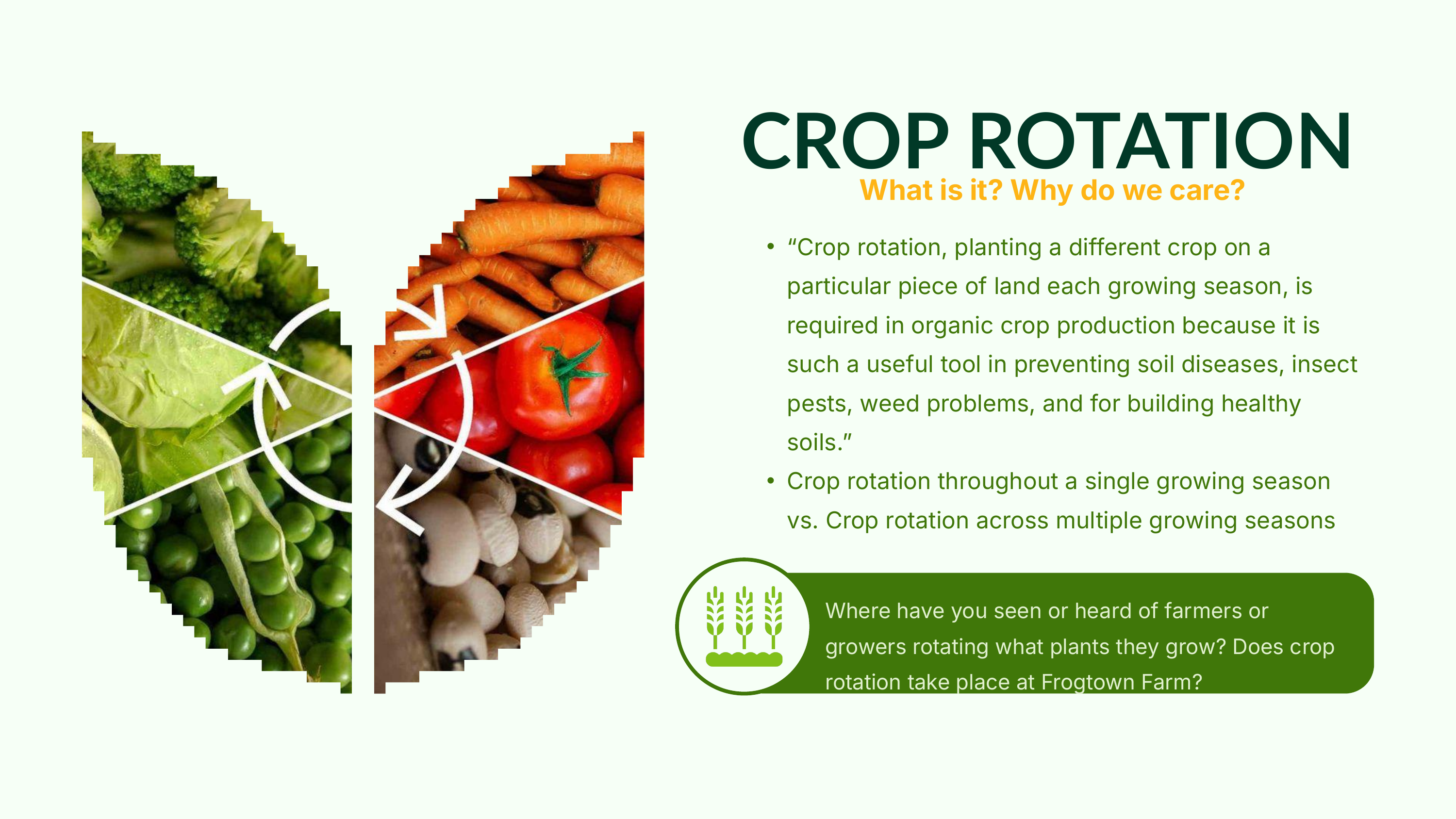

CROP ROTATION

What is it? Why do we care?
“Crop rotation, planting a different crop on a particular piece of land each growing season, is required in organic crop production because it is such a useful tool in preventing soil diseases, insect pests, weed problems, and for building healthy soils.”
Crop rotation throughout a single growing season vs. Crop rotation across multiple growing seasons

Where have you seen or heard of farmers or growers rotating what plants they grow? Does crop rotation take place at Frogtown Farm?